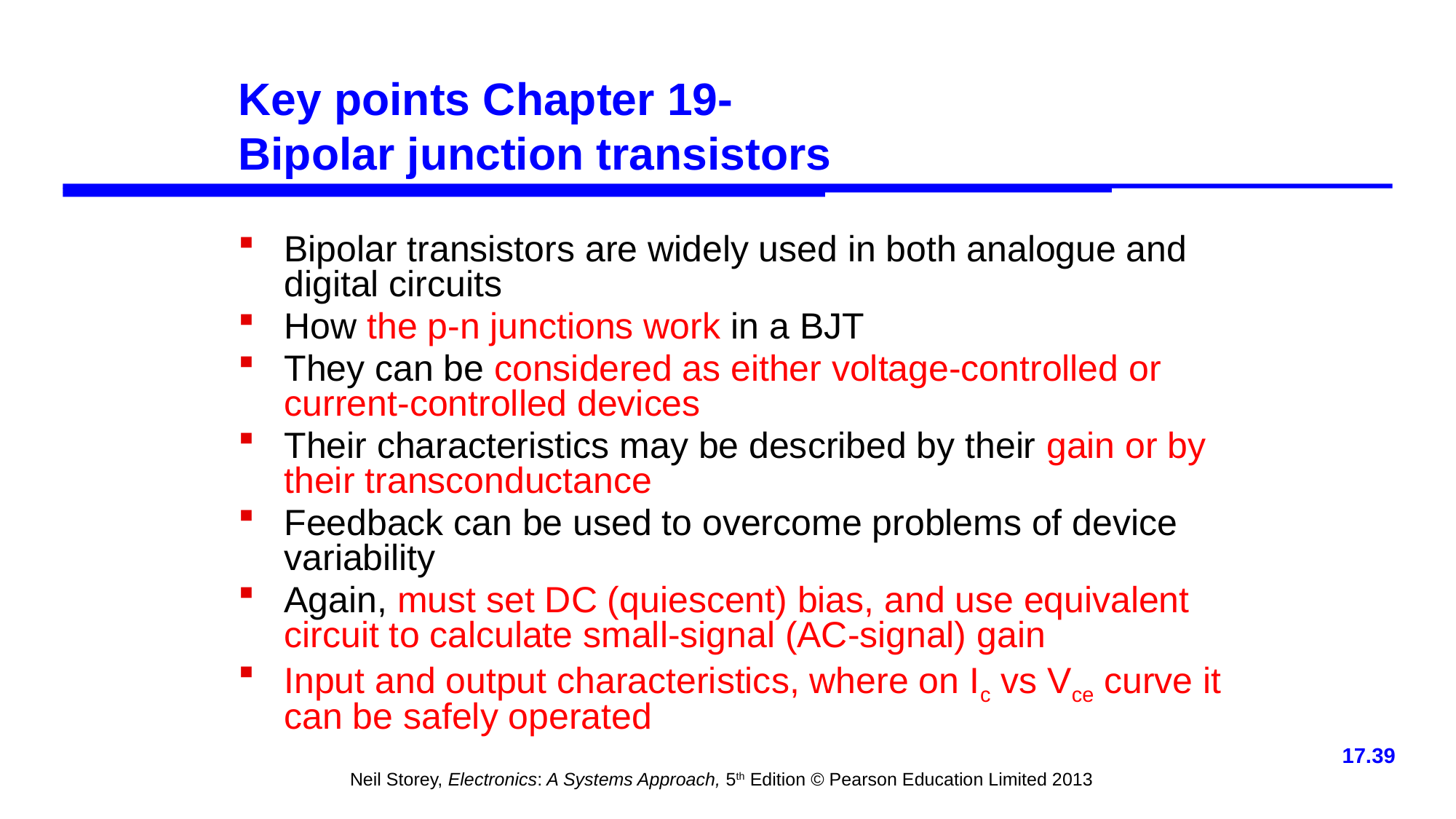

# Key points Chapter 19- Bipolar junction transistors
Bipolar transistors are widely used in both analogue and digital circuits
How the p-n junctions work in a BJT
They can be considered as either voltage-controlled or current-controlled devices
Their characteristics may be described by their gain or by their transconductance
Feedback can be used to overcome problems of device variability
Again, must set DC (quiescent) bias, and use equivalent circuit to calculate small-signal (AC-signal) gain
Input and output characteristics, where on Ic vs Vce curve it can be safely operated